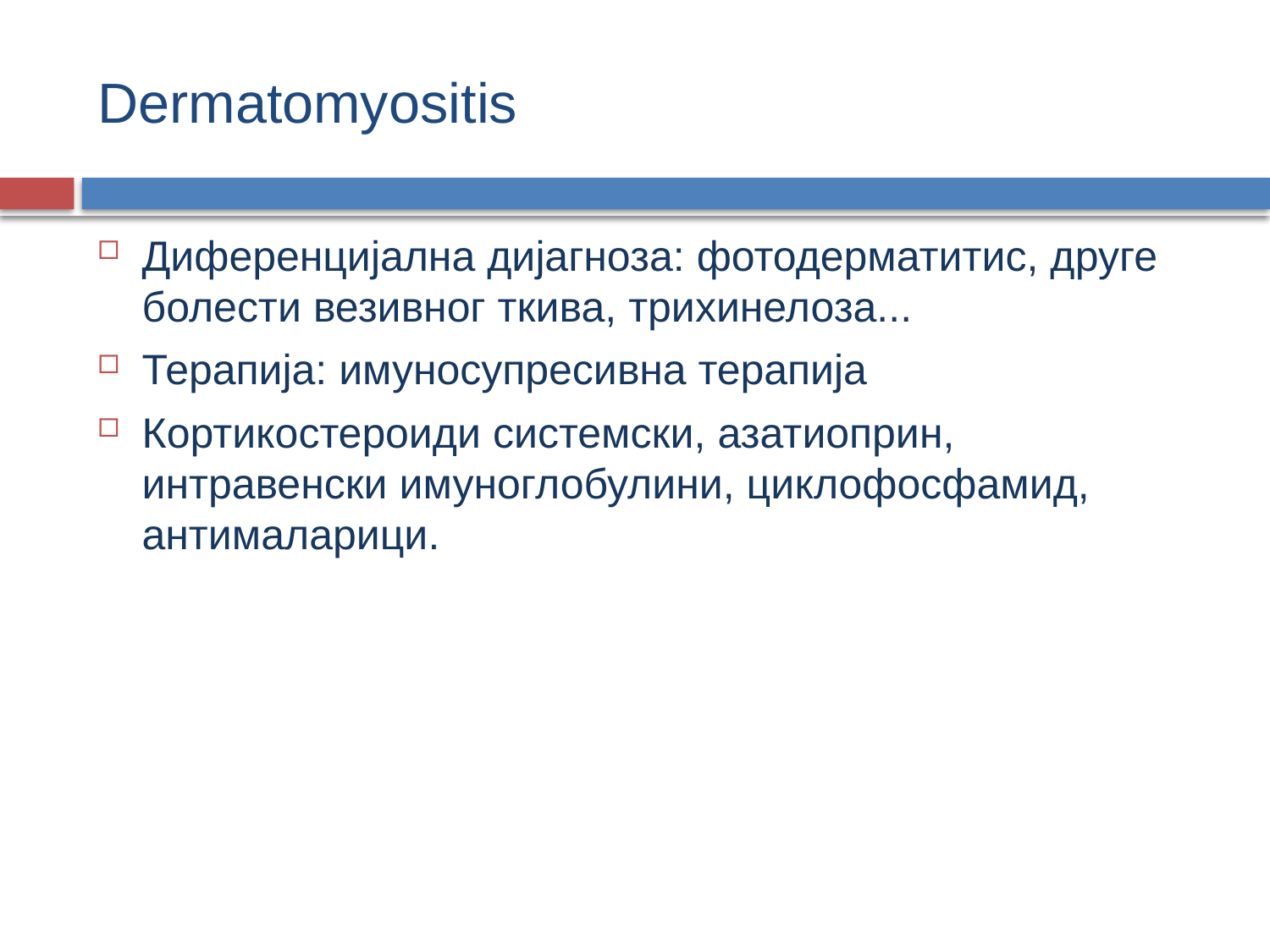

# Dermatomyositis
Диференцијална дијагноза: фотодерматитис, друге болести везивног ткива, трихинелоза...
Терапија: имуносупресивна терапија
Кортикостероиди системски, азатиоприн, интравенски имуноглобулини, циклофосфамид, антималарици.